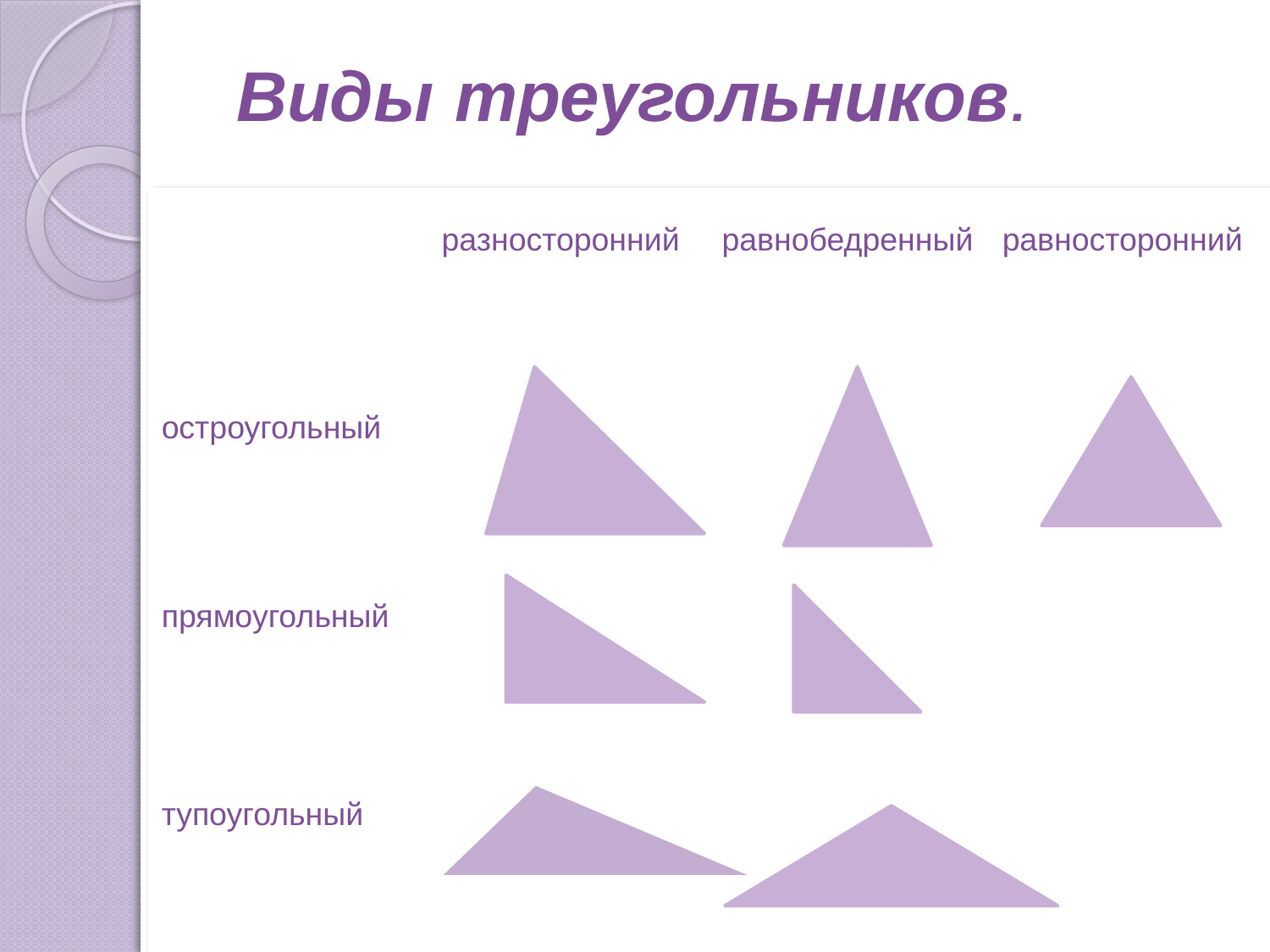

# Виды треугольников.
|  | разносторонний | равнобедренный | равносторонний |
| --- | --- | --- | --- |
| остроугольный |  |  |  |
| прямоугольный |  |  |  |
| тупоугольный |  |  |  |